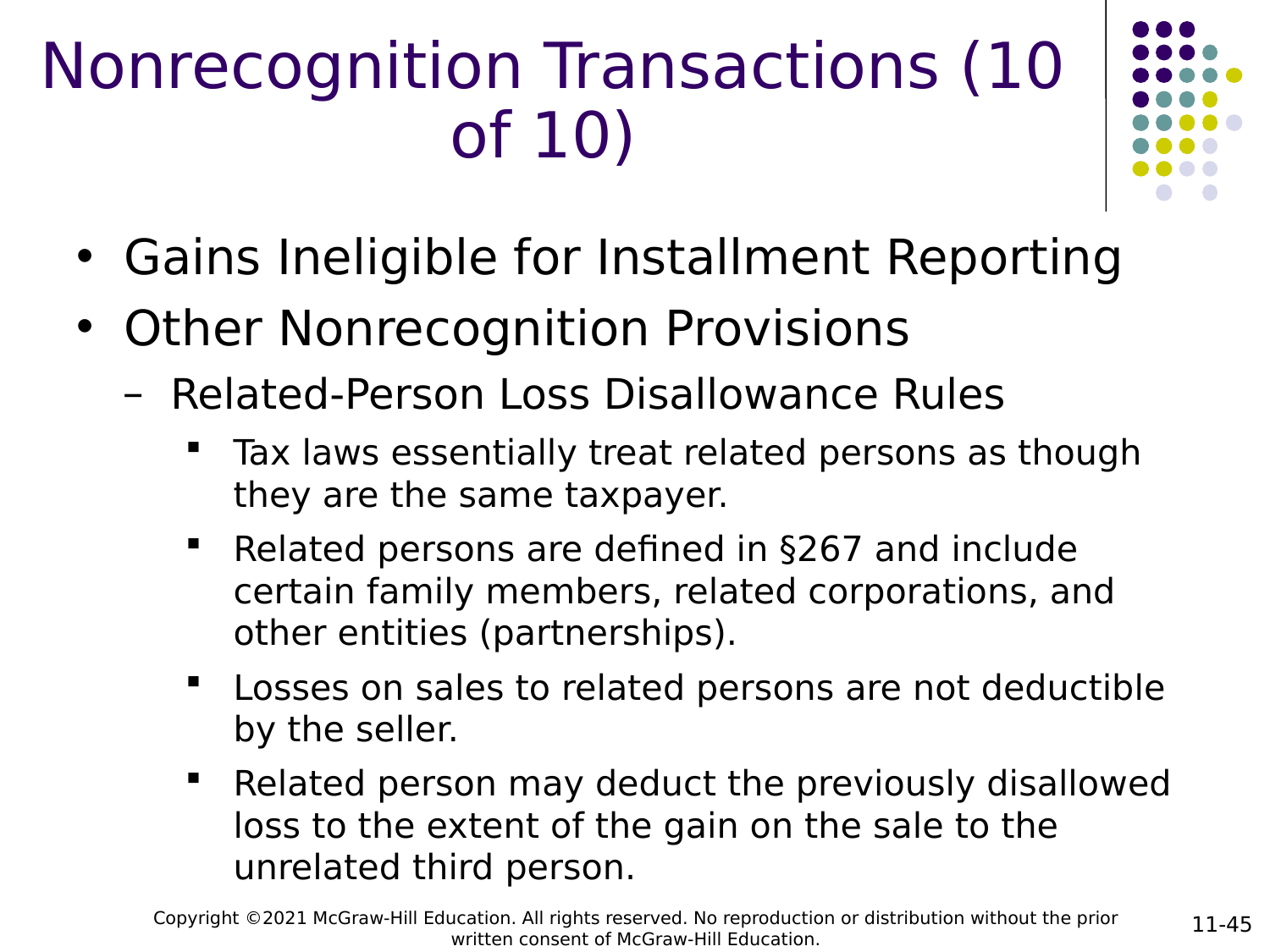

# Nonrecognition Transactions (10 of 10)
Gains Ineligible for Installment Reporting
Other Nonrecognition Provisions
Related-Person Loss Disallowance Rules
Tax laws essentially treat related persons as though they are the same taxpayer.
Related persons are defined in §267 and include certain family members, related corporations, and other entities (partnerships).
Losses on sales to related persons are not deductible by the seller.
Related person may deduct the previously disallowed loss to the extent of the gain on the sale to the unrelated third person.
11-45